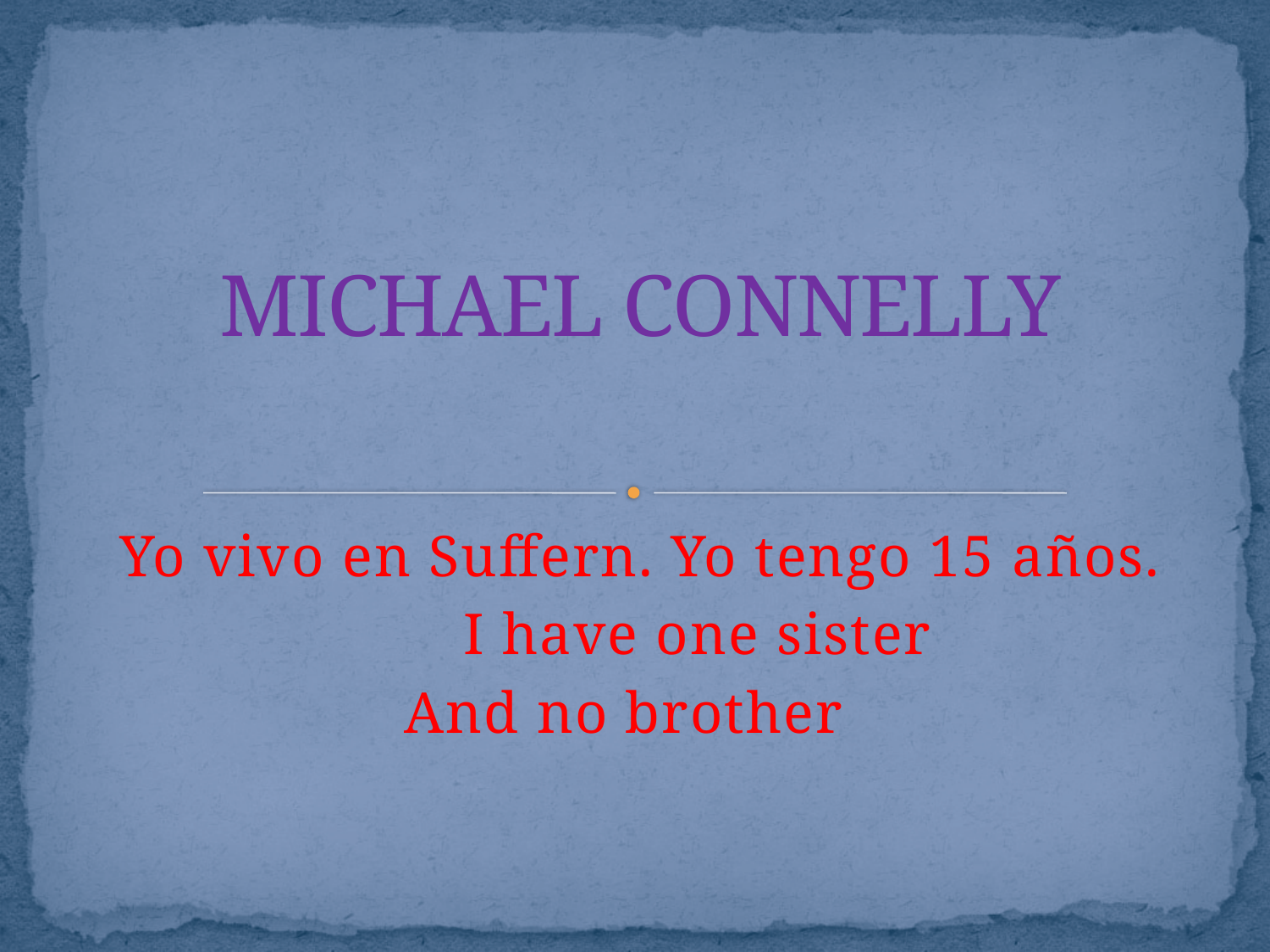

# MICHAEL CONNELLY
Yo vivo en Suffern. Yo tengo 15 años.
       I have one sister
And no brother